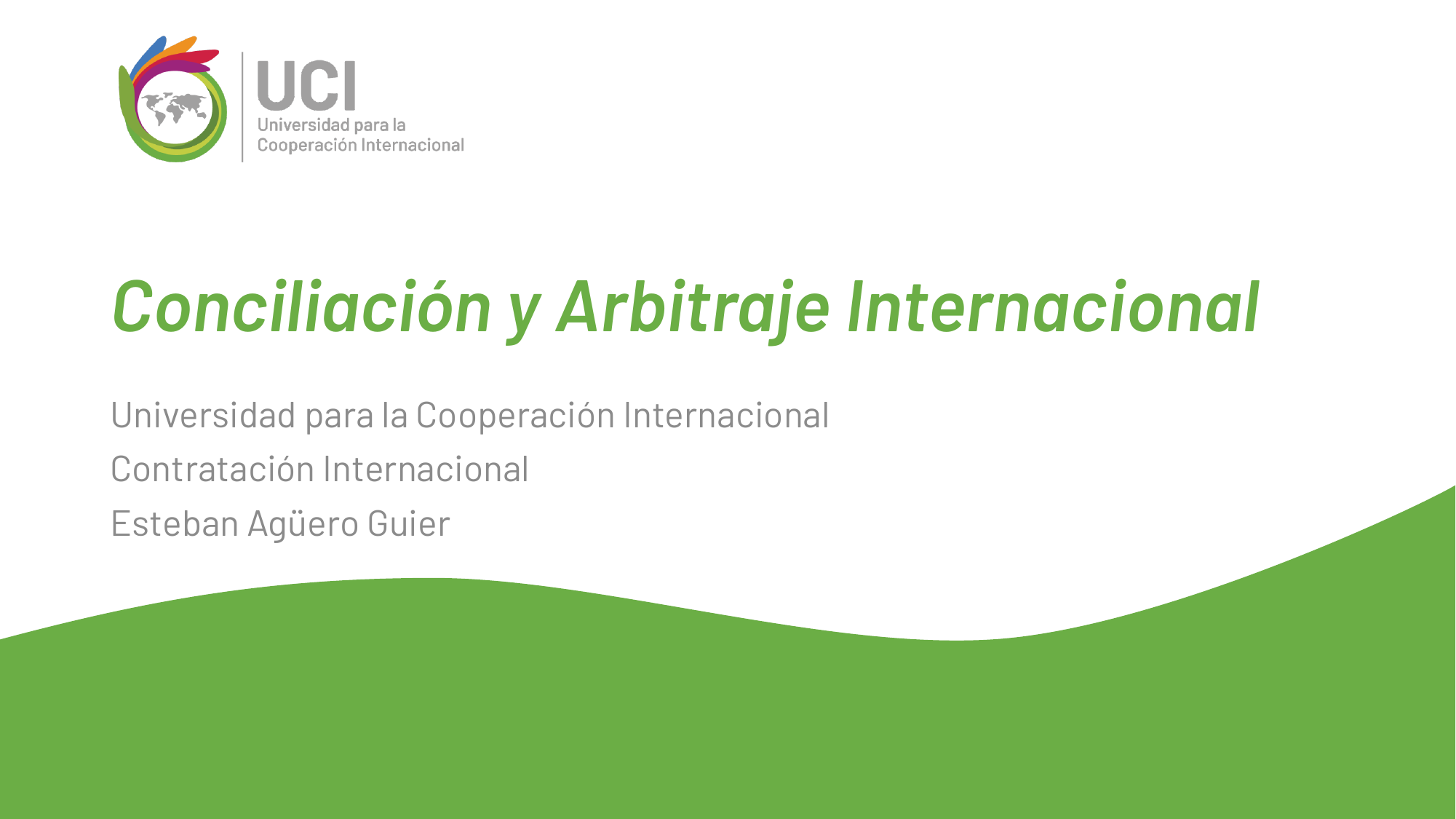

# Conciliación y Arbitraje Internacional
Universidad para la Cooperación Internacional
Contratación Internacional
Esteban Agüero Guier